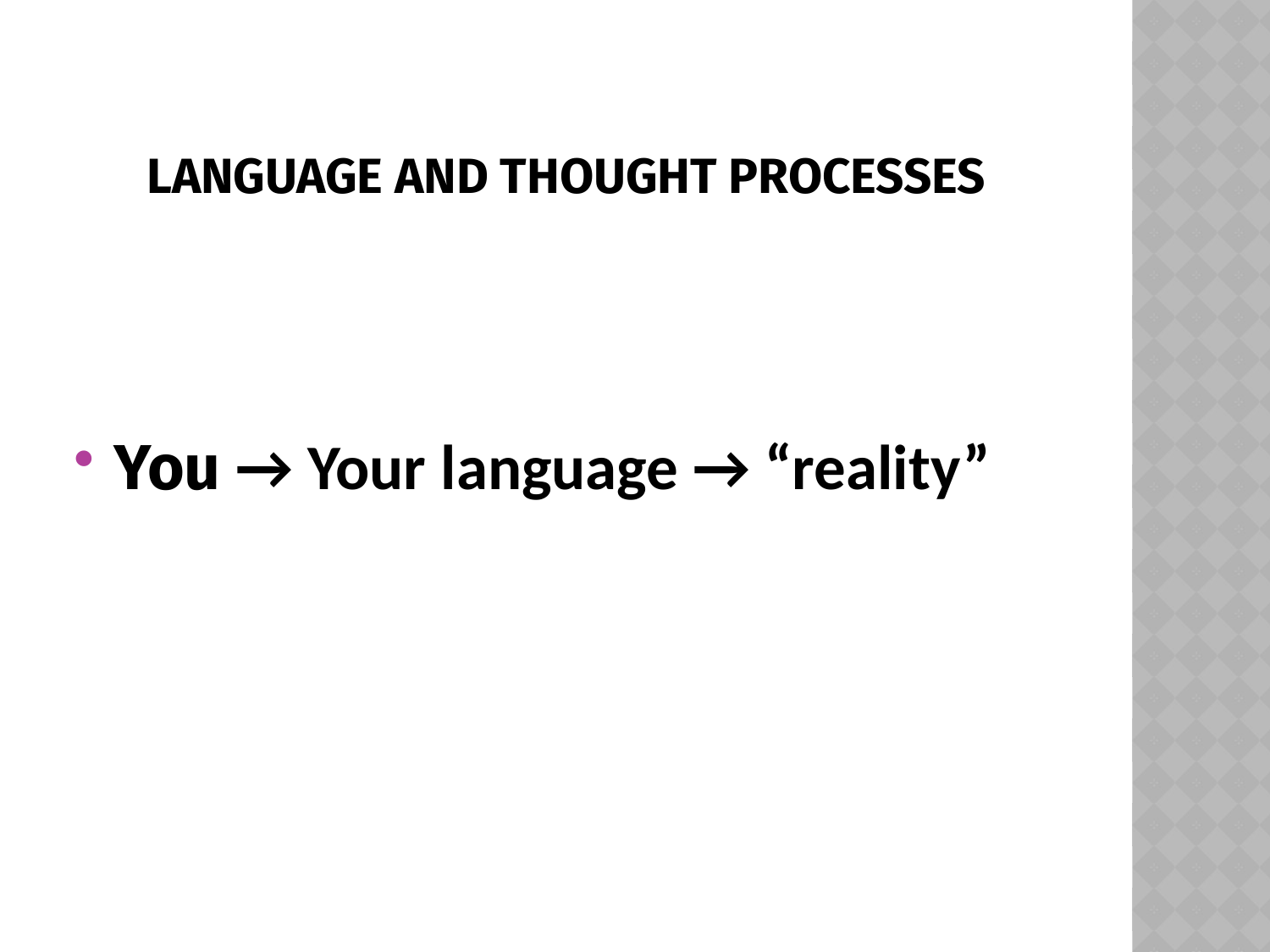

# Language and thought processes

You → Your language → “reality”